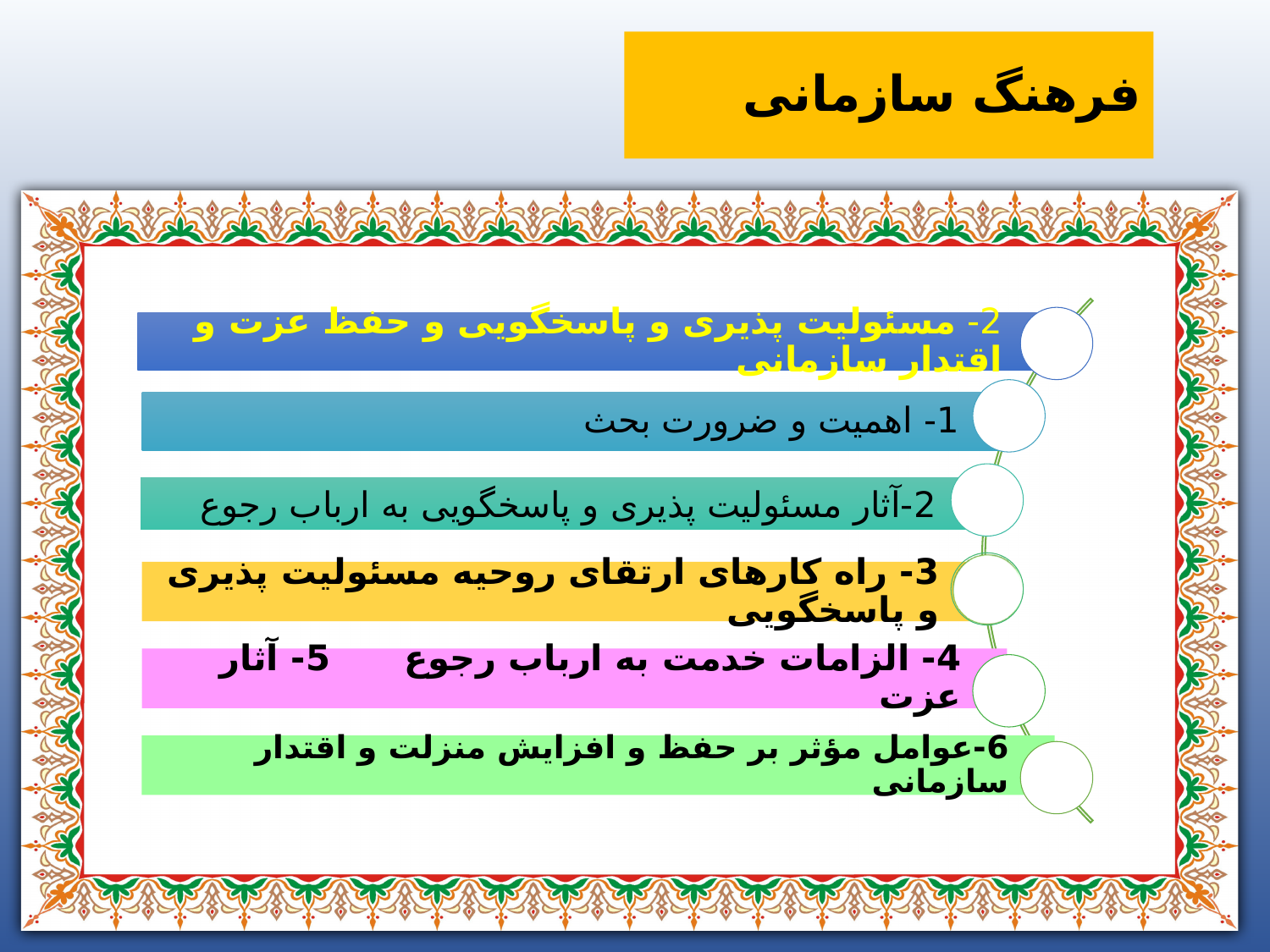

فرهنگ سازمانی

2- مسئولیت پذیری و پاسخگویی و حفظ عزت و اقتدار سازمانی
1- اهمیت و ضرورت بحث
2-آثار مسئولیت پذیری و پاسخگویی به ارباب رجوع
3- راه کارهای ارتقای روحیه مسئولیت پذیری و پاسخگویی
4- الزامات خدمت به ارباب رجوع      5- آثار عزت
6-عوامل مؤثر بر حفظ و افزایش منزلت و اقتدار سازمانی